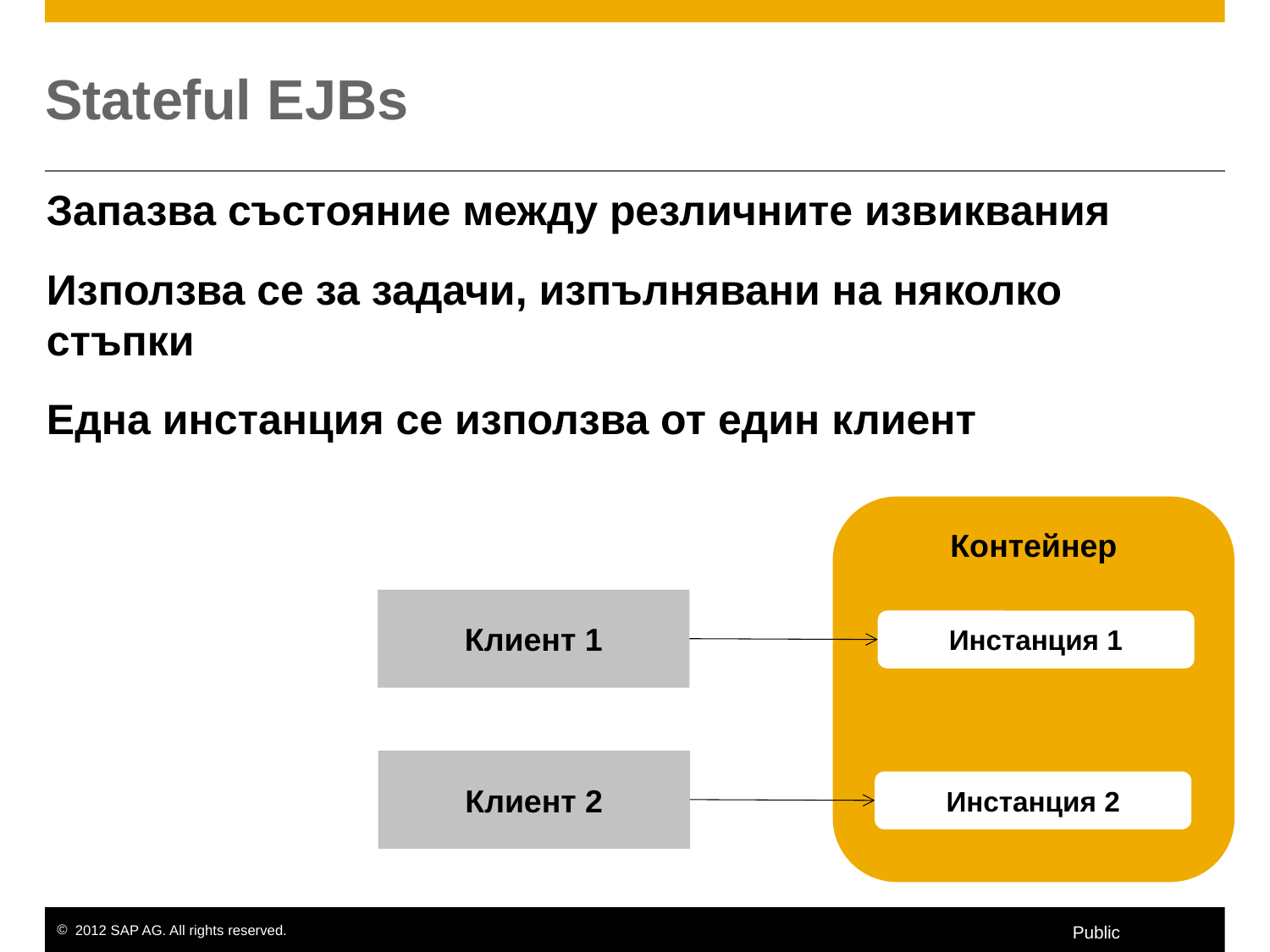

# Stateful EJBs
Запазва състояние между резличните извиквания
Използва се за задачи, изпълнявани на няколко стъпки
Една инстанция се използва от един клиент

Контейнер
Клиент 1
Инстанция 1
Клиент 2
Инстанция 2